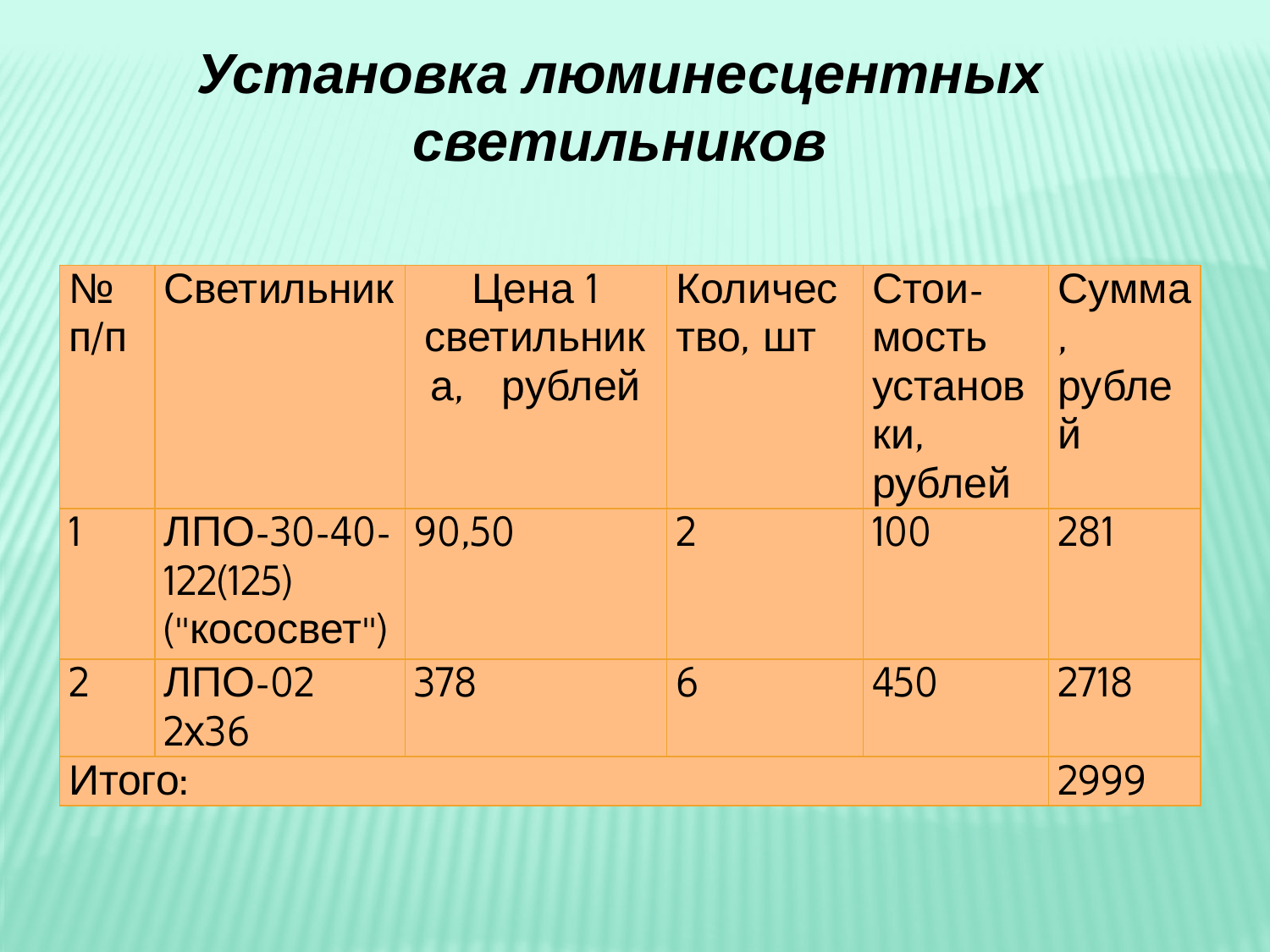

Установка люминесцентных светильников
| № п/п | Светильник | Цена 1 светильника, рублей | Количество, шт | Стои- мость установ ки, рублей | Сумма, рублей |
| --- | --- | --- | --- | --- | --- |
| 1 | ЛПО-30-40-122(125) ("кососвет") | 90,50 | 2 | 100 | 281 |
| 2 | ЛПО-02 2х36 | 378 | 6 | 450 | 2718 |
| Итого: |  |  |  |  | 2999 |